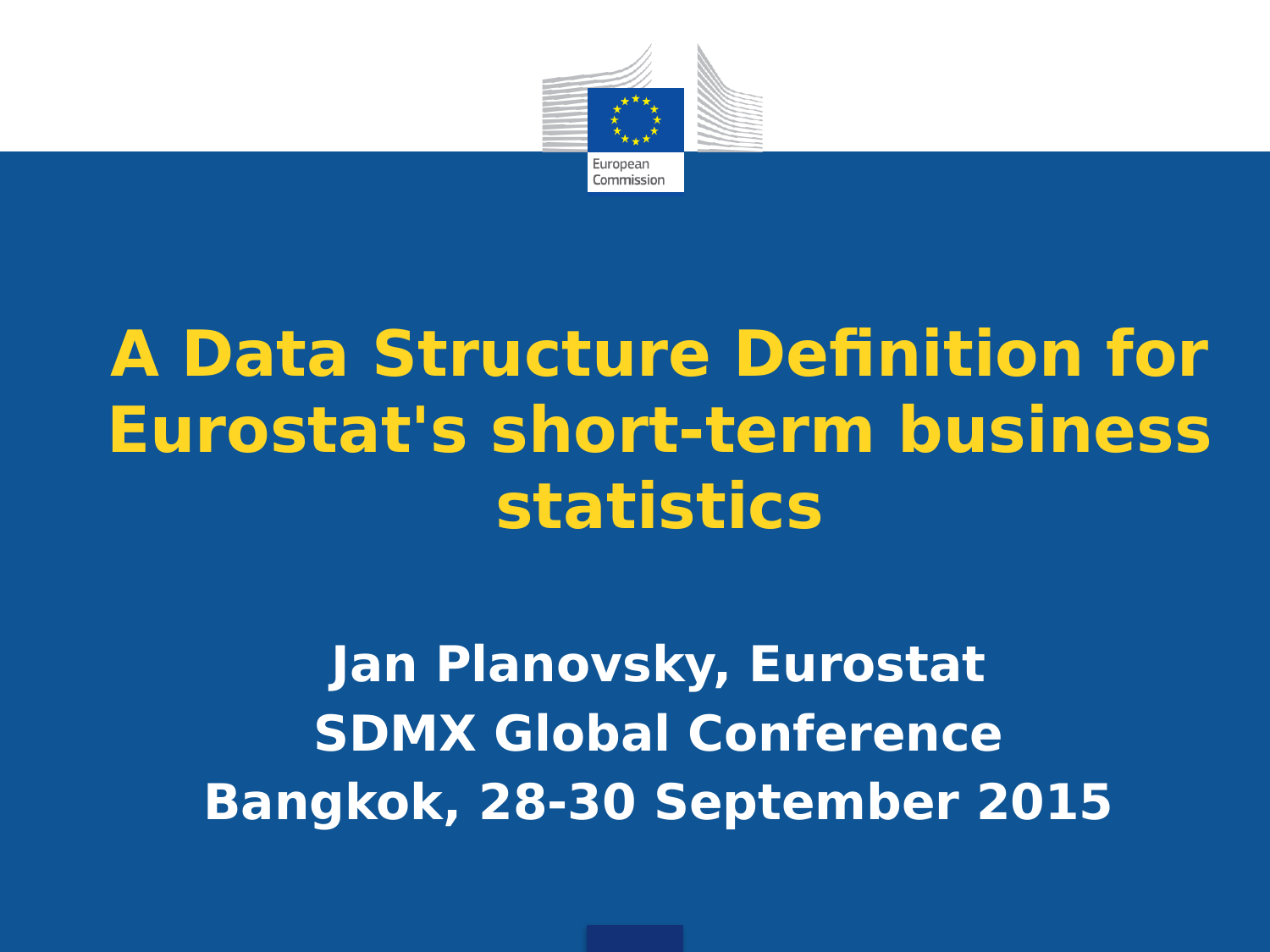

# A Data Structure Definition for Eurostat's short-term business statistics
Jan Planovsky, Eurostat
SDMX Global Conference
Bangkok, 28-30 September 2015